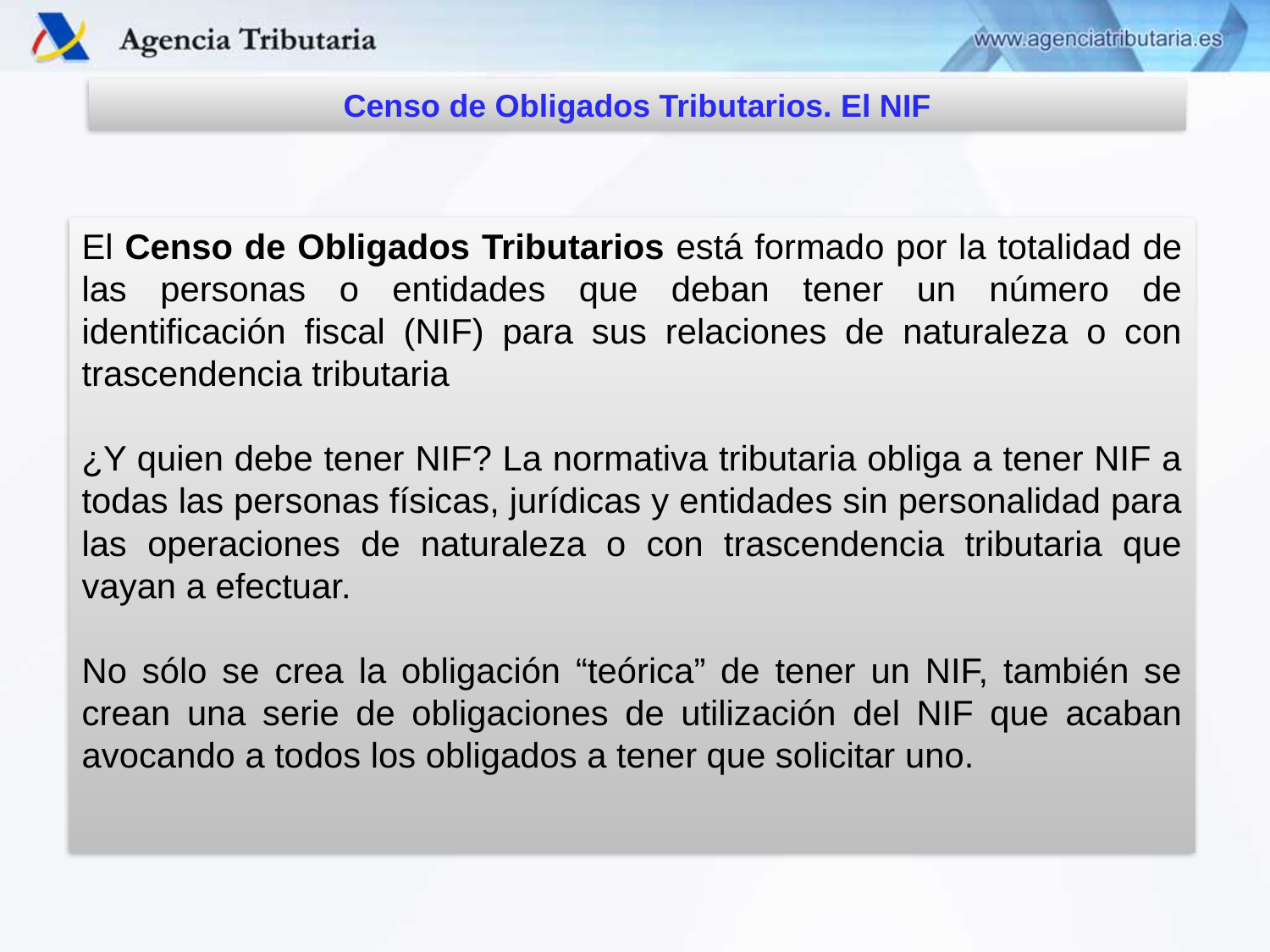

Censo de Obligados Tributarios. El NIF
El Censo de Obligados Tributarios está formado por la totalidad de las personas o entidades que deban tener un número de identificación fiscal (NIF) para sus relaciones de naturaleza o con trascendencia tributaria

¿Y quien debe tener NIF? La normativa tributaria obliga a tener NIF a todas las personas físicas, jurídicas y entidades sin personalidad para las operaciones de naturaleza o con trascendencia tributaria que vayan a efectuar.

No sólo se crea la obligación “teórica” de tener un NIF, también se crean una serie de obligaciones de utilización del NIF que acaban avocando a todos los obligados a tener que solicitar uno.